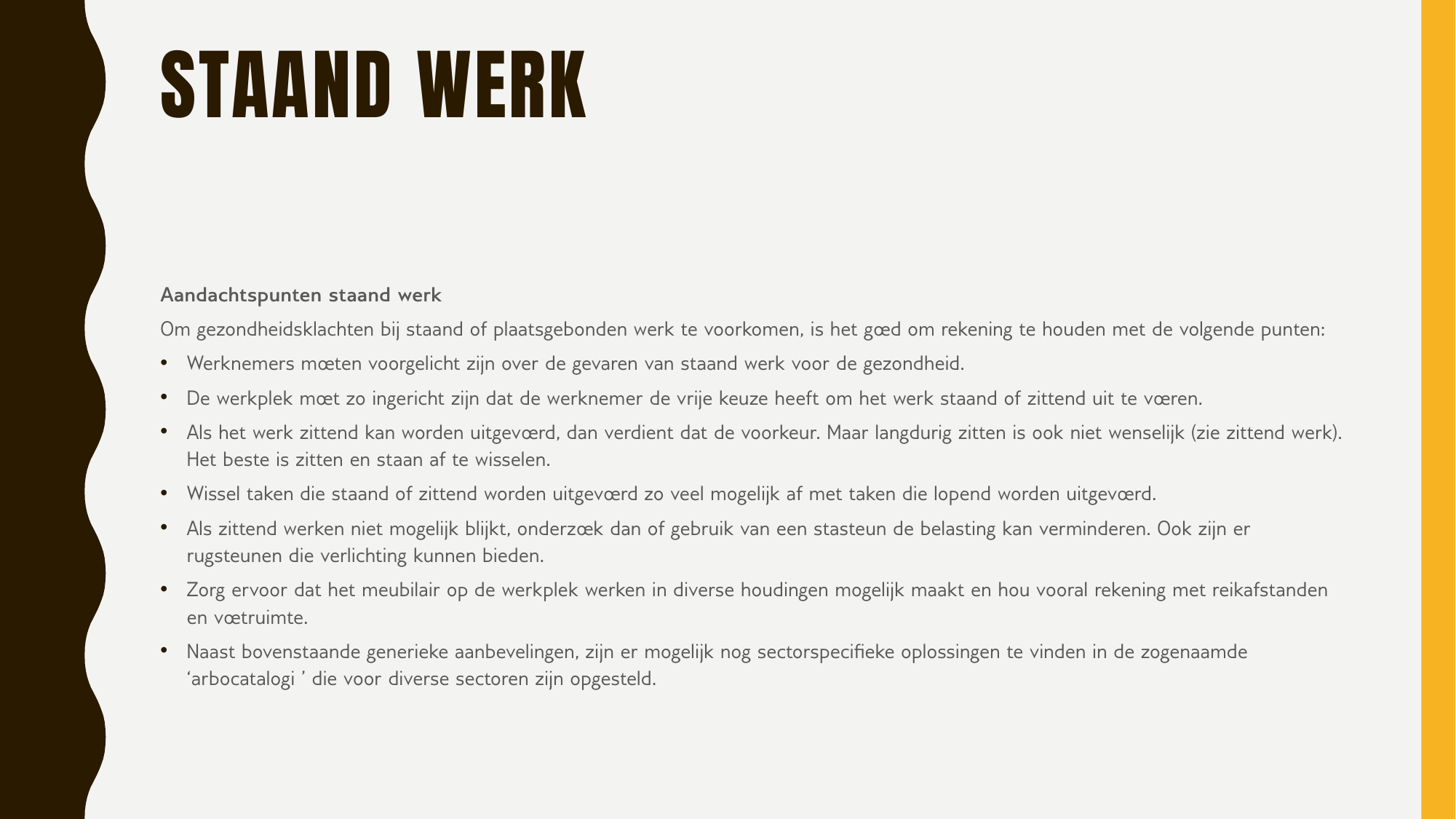

# Staand werk
Aandachtspunten staand werk
Om gezondheidsklachten bij staand of plaatsgebonden werk te voorkomen, is het goed om rekening te houden met de volgende punten:
Werknemers moeten voorgelicht zijn over de gevaren van staand werk voor de gezondheid.
De werkplek moet zo ingericht zijn dat de werknemer de vrije keuze heeft om het werk staand of zittend uit te voeren.
Als het werk zittend kan worden uitgevoerd, dan verdient dat de voorkeur. Maar langdurig zitten is ook niet wenselijk (zie zittend werk). Het beste is zitten en staan af te wisselen.
Wissel taken die staand of zittend worden uitgevoerd zo veel mogelijk af met taken die lopend worden uitgevoerd.
Als zittend werken niet mogelijk blijkt, onderzoek dan of gebruik van een stasteun de belasting kan verminderen. Ook zijn er rugsteunen die verlichting kunnen bieden.
Zorg ervoor dat het meubilair op de werkplek werken in diverse houdingen mogelijk maakt en hou vooral rekening met reikafstanden en voetruimte.
Naast bovenstaande generieke aanbevelingen, zijn er mogelijk nog sectorspecifieke oplossingen te vinden in de zogenaamde ‘arbocatalogi ’ die voor diverse sectoren zijn opgesteld.